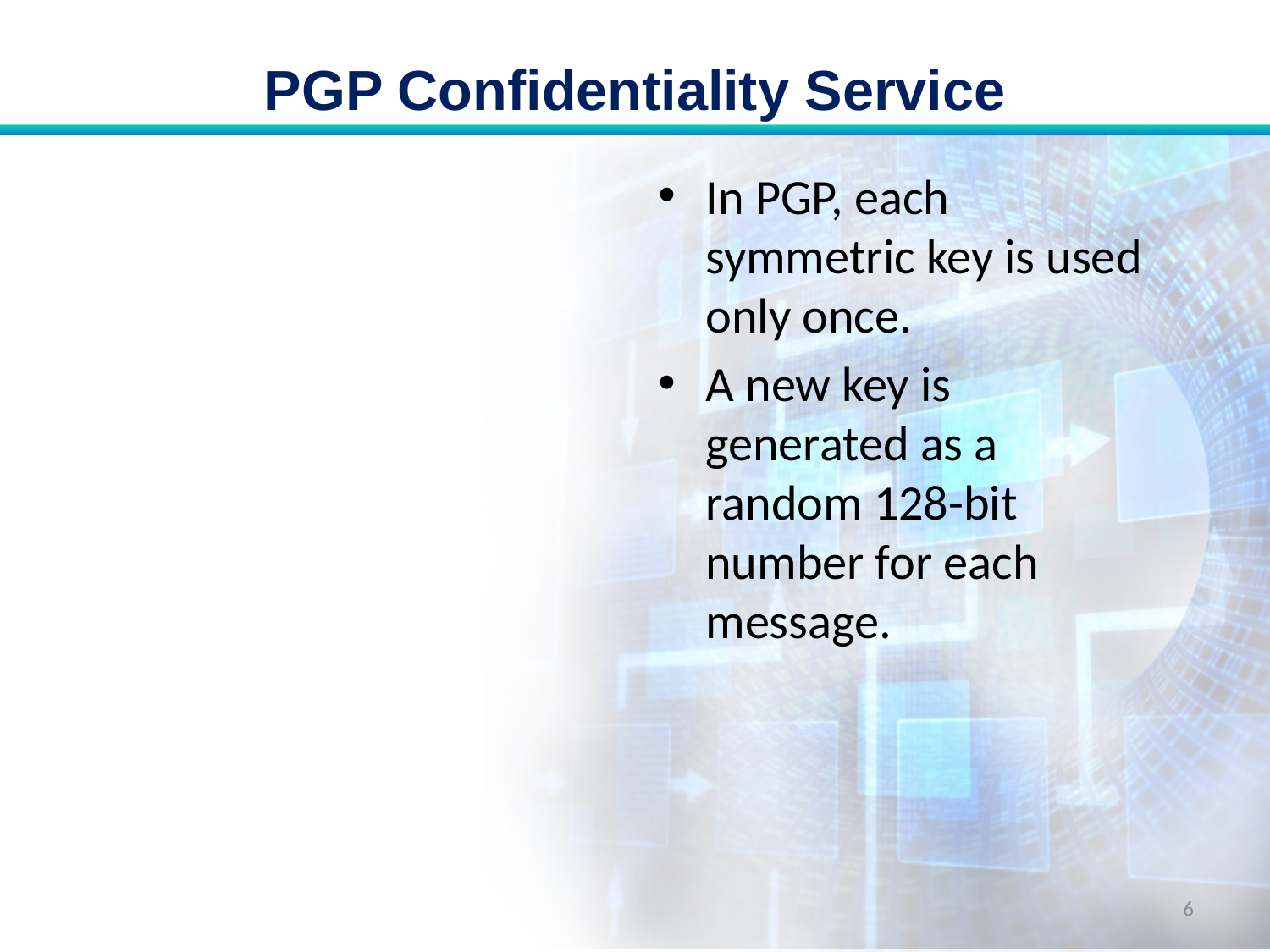

# PGP Confidentiality Service
In PGP, each symmetric key is used only once.
A new key is generated as a random 128-bit number for each message.
6